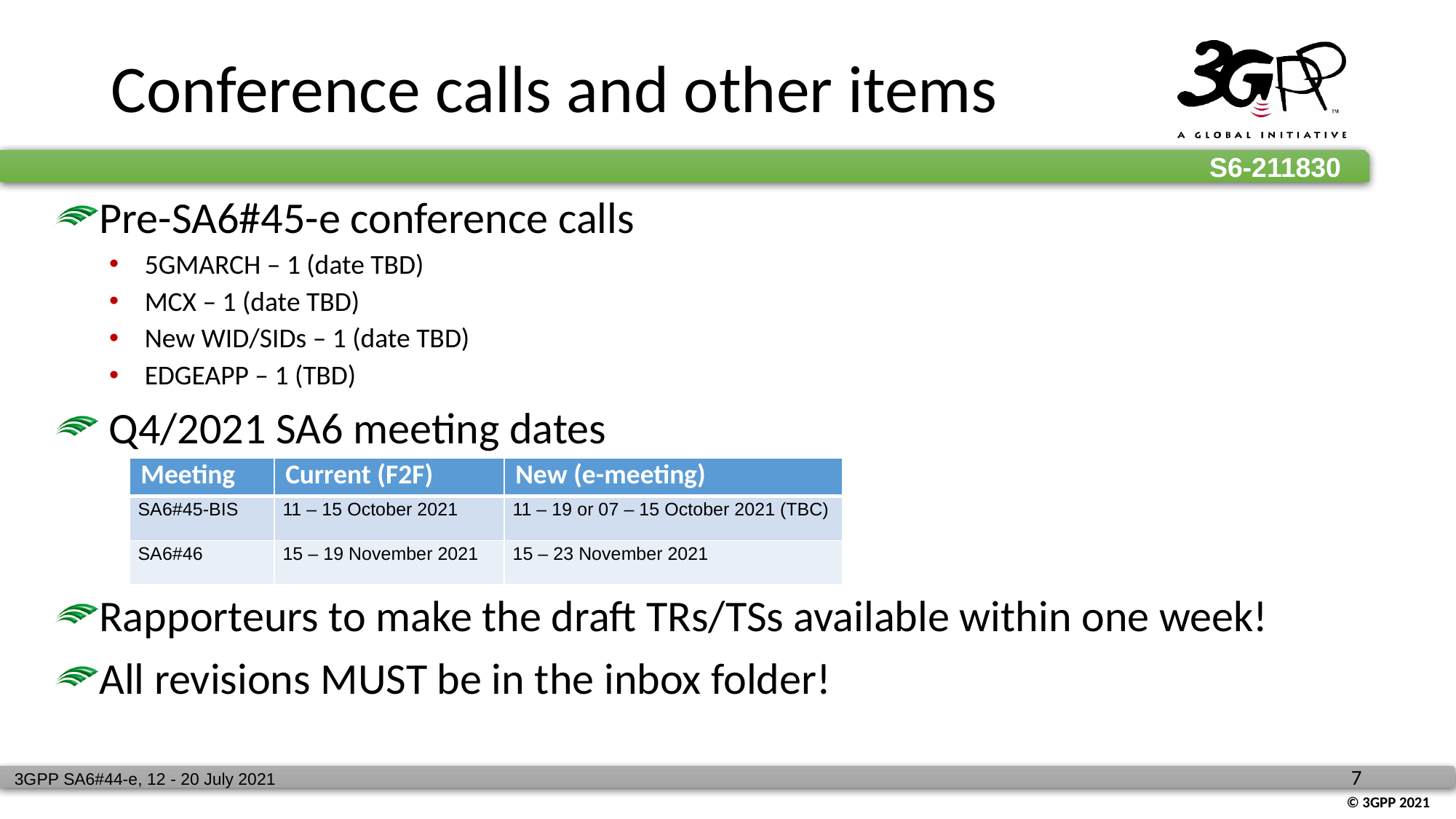

# Conference calls and other items
Pre-SA6#45-e conference calls
5GMARCH – 1 (date TBD)
MCX – 1 (date TBD)
New WID/SIDs – 1 (date TBD)
EDGEAPP – 1 (TBD)
 Q4/2021 SA6 meeting dates

Rapporteurs to make the draft TRs/TSs available within one week!
All revisions MUST be in the inbox folder!

| Meeting | Current (F2F) | New (e-meeting) |
| --- | --- | --- |
| SA6#45-BIS | 11 – 15 October 2021 | 11 – 19 or 07 – 15 October 2021 (TBC) |
| SA6#46 | 15 – 19 November 2021 | 15 – 23 November 2021 |